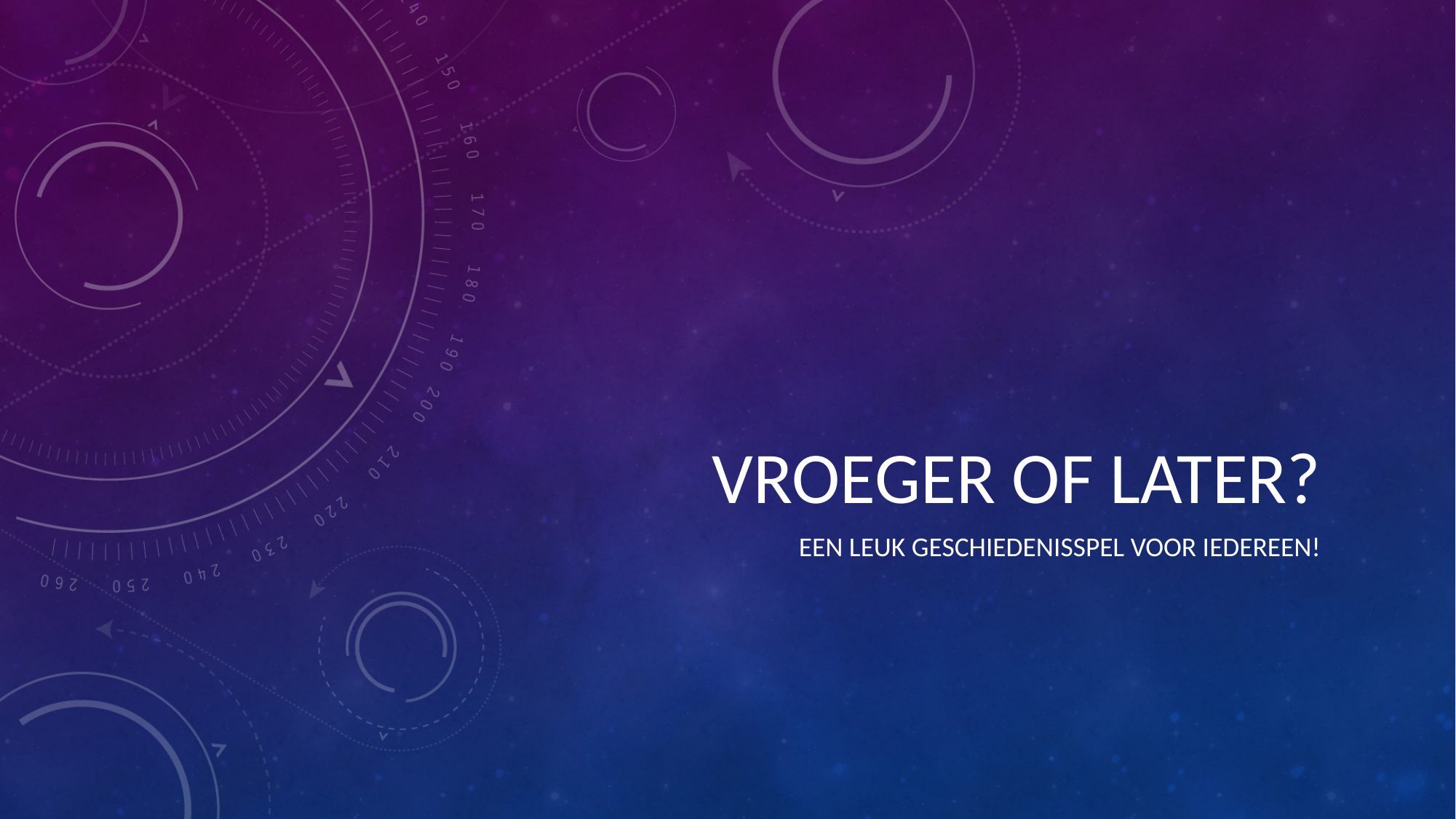

# Vroeger of later?
Een leuk geschiedenisspel voor iedereen!